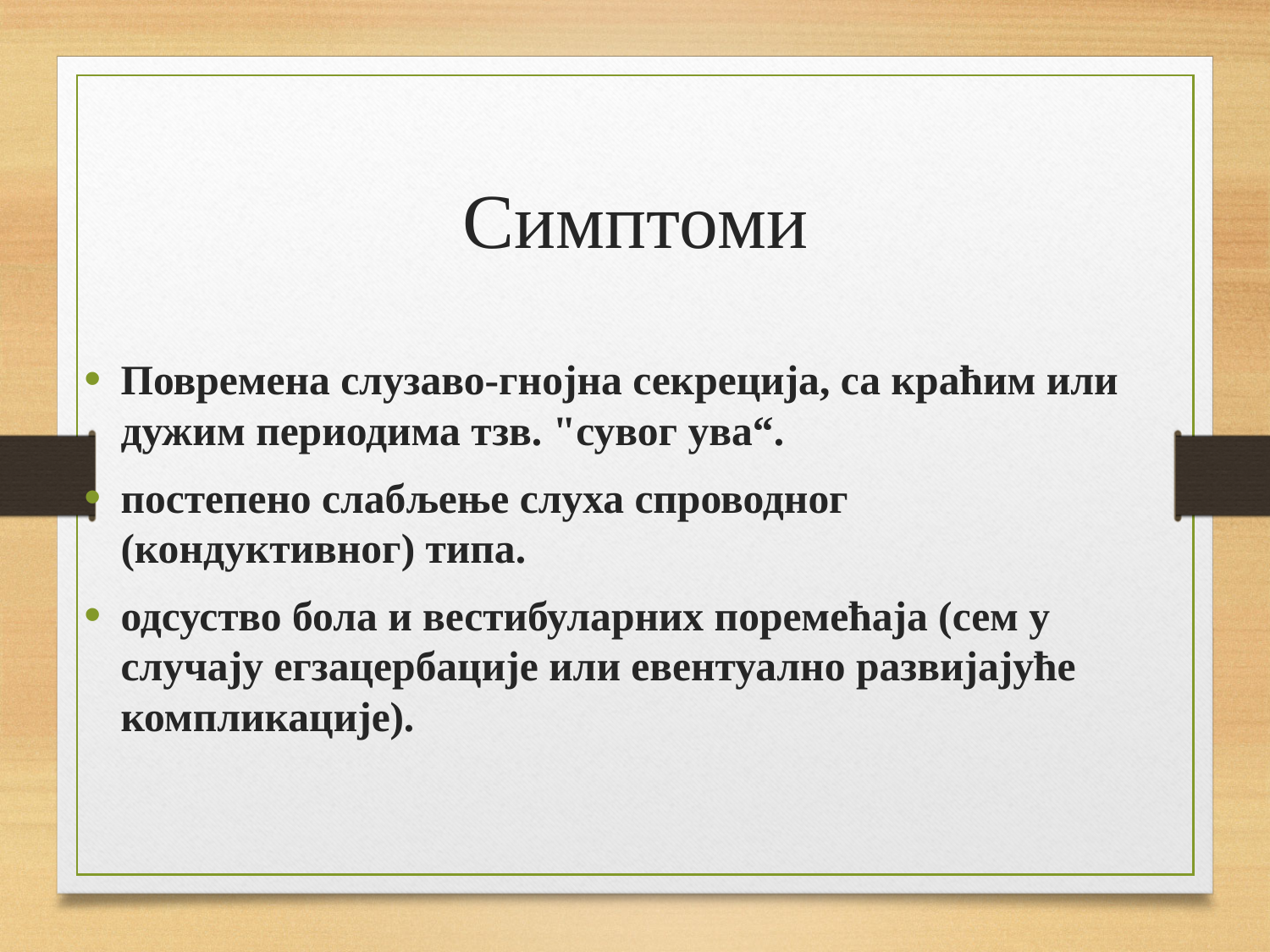

# Симптоми

Повремена слузаво-гнојна секреција, са краћим или дужим периодима тзв. "сувог ува“.
постепено слабљење слуха спроводног (кондуктивног) типа.
одсуство бола и вестибуларних поремећаја (сем у случају егзацербације или евентуално развијајуће компликације).